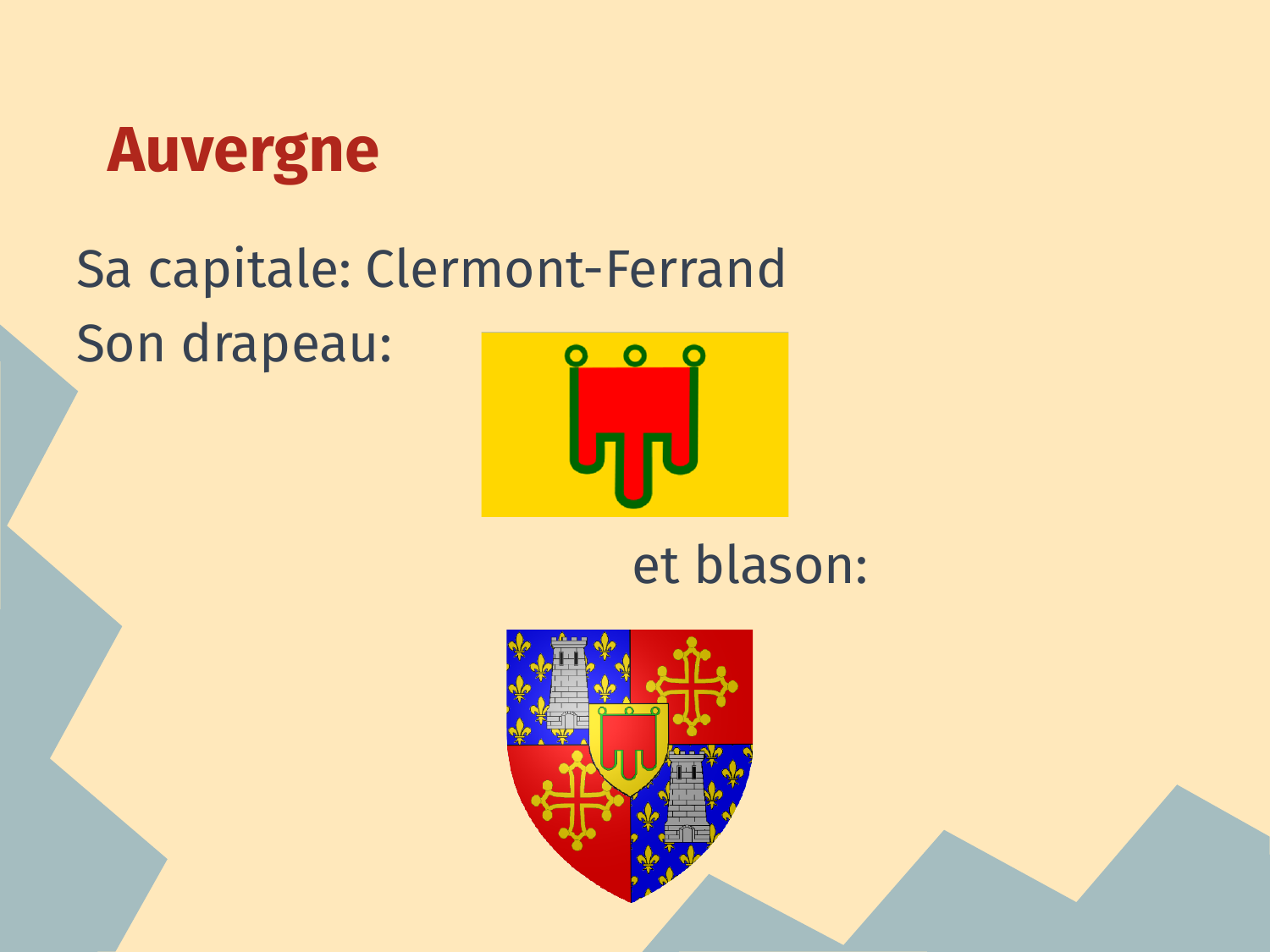

# Auvergne
Sa capitale: Clermont-Ferrand
Son drapeau:

					et blason: